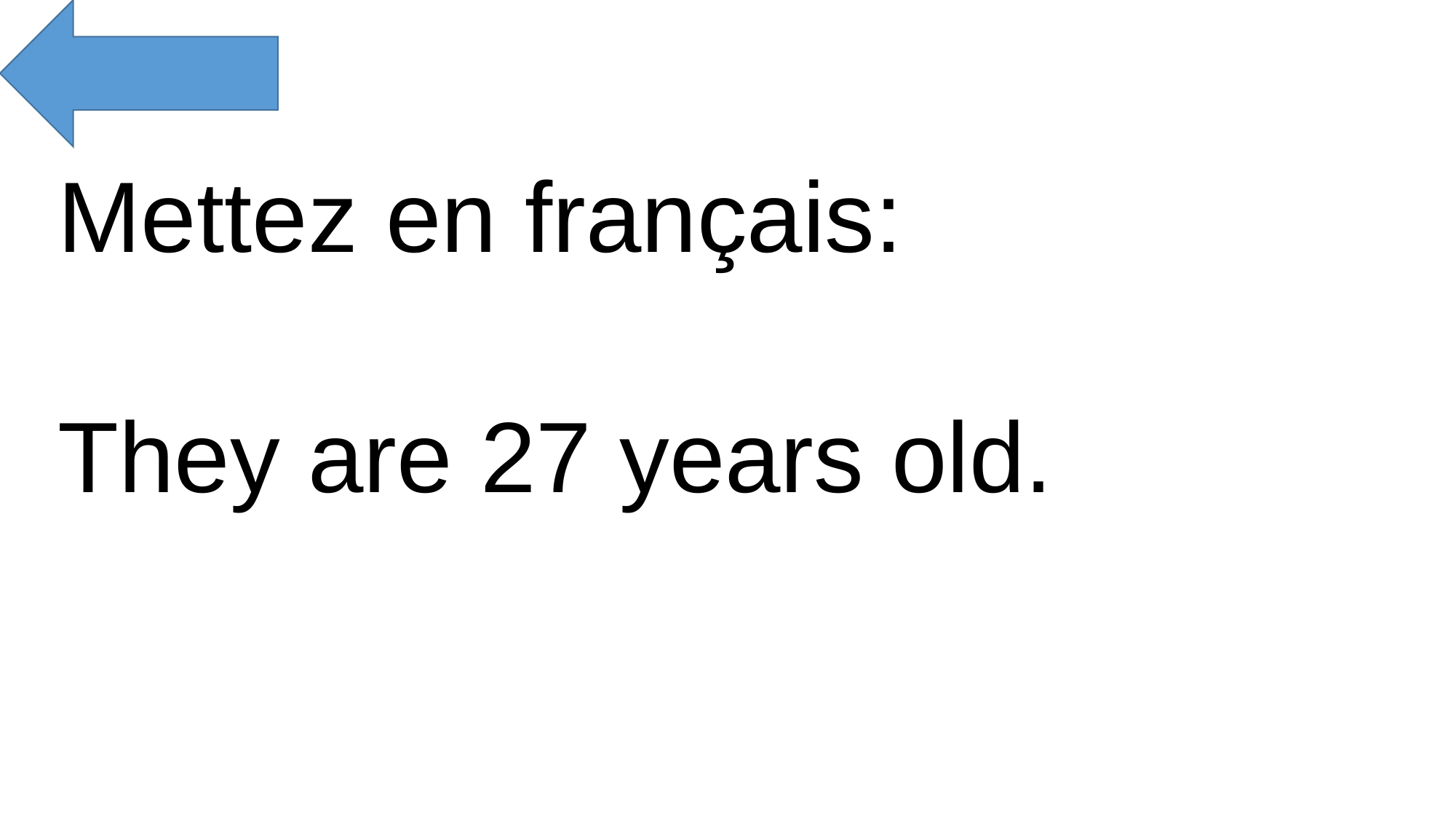

Mettez en français:

They are 27 years old.